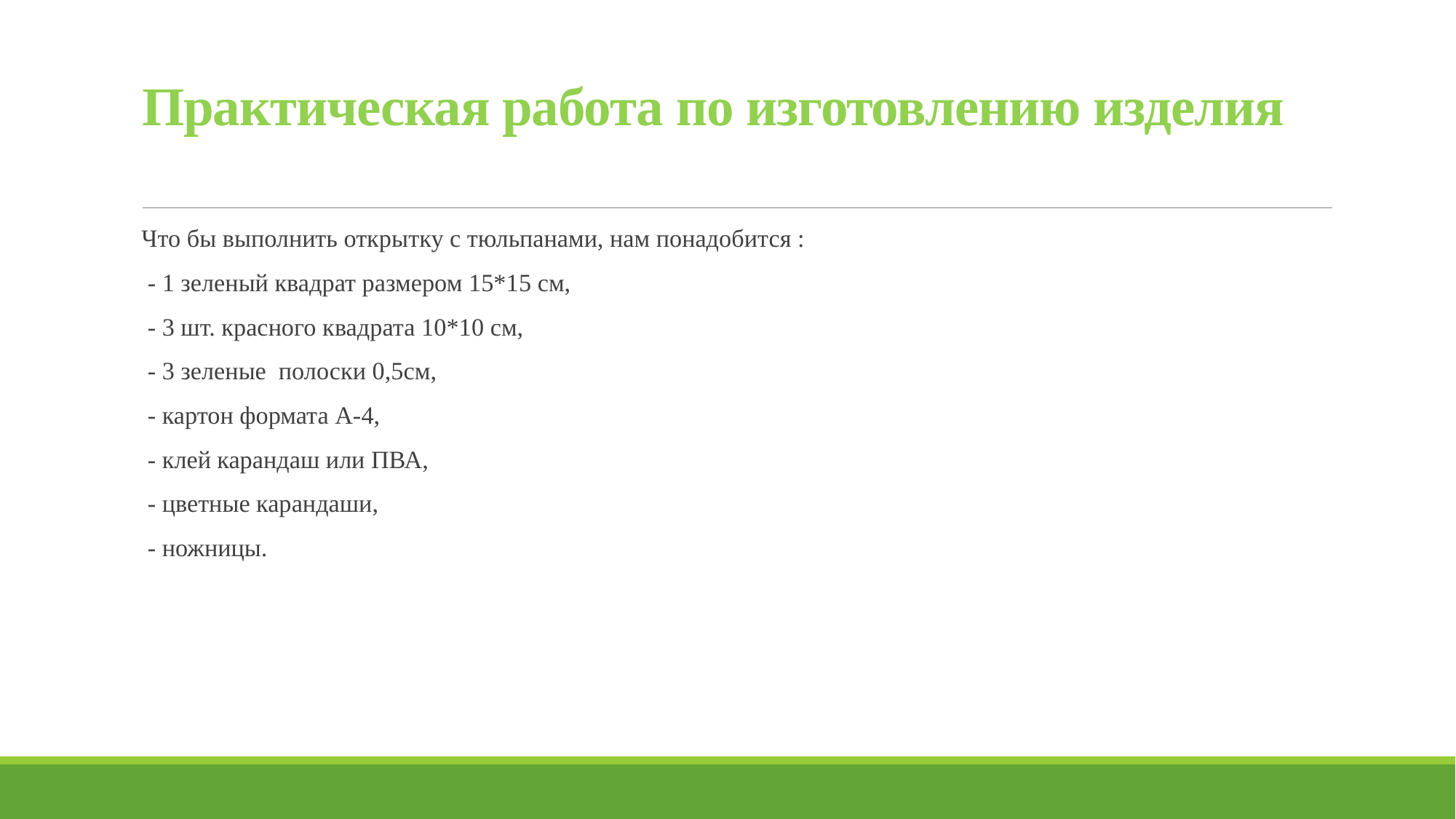

# Практическая работа по изготовлению изделия
Что бы выполнить открытку с тюльпанами, нам понадобится :
 - 1 зеленый квадрат размером 15*15 см,
 - 3 шт. красного квадрата 10*10 см,
 - 3 зеленые  полоски 0,5см,
 - картон формата А-4,
 - клей карандаш или ПВА,
 - цветные карандаши,
 - ножницы.